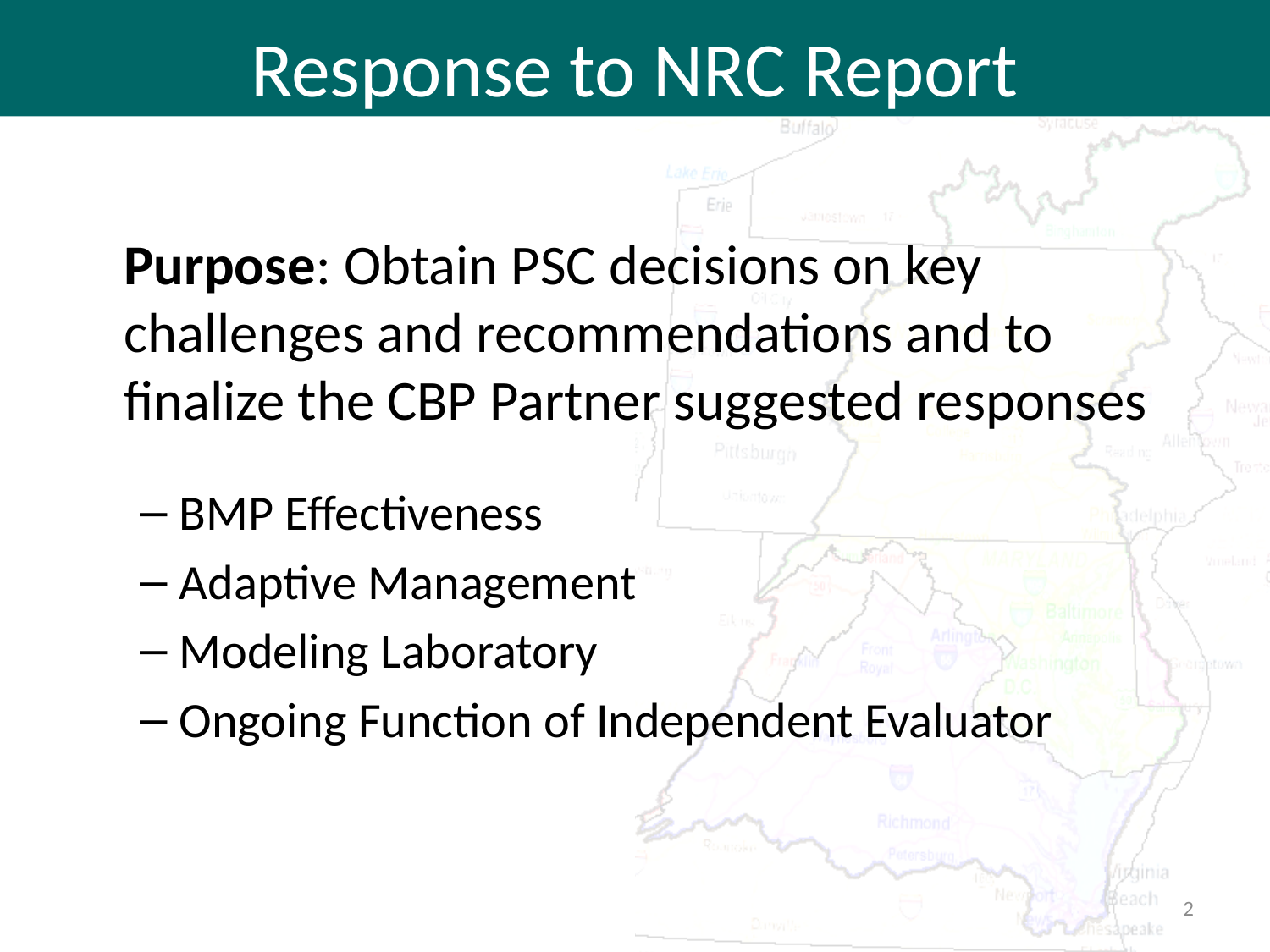

# Response to NRC Report
	Purpose: Obtain PSC decisions on key challenges and recommendations and to finalize the CBP Partner suggested responses

BMP Effectiveness
Adaptive Management
Modeling Laboratory
Ongoing Function of Independent Evaluator
2